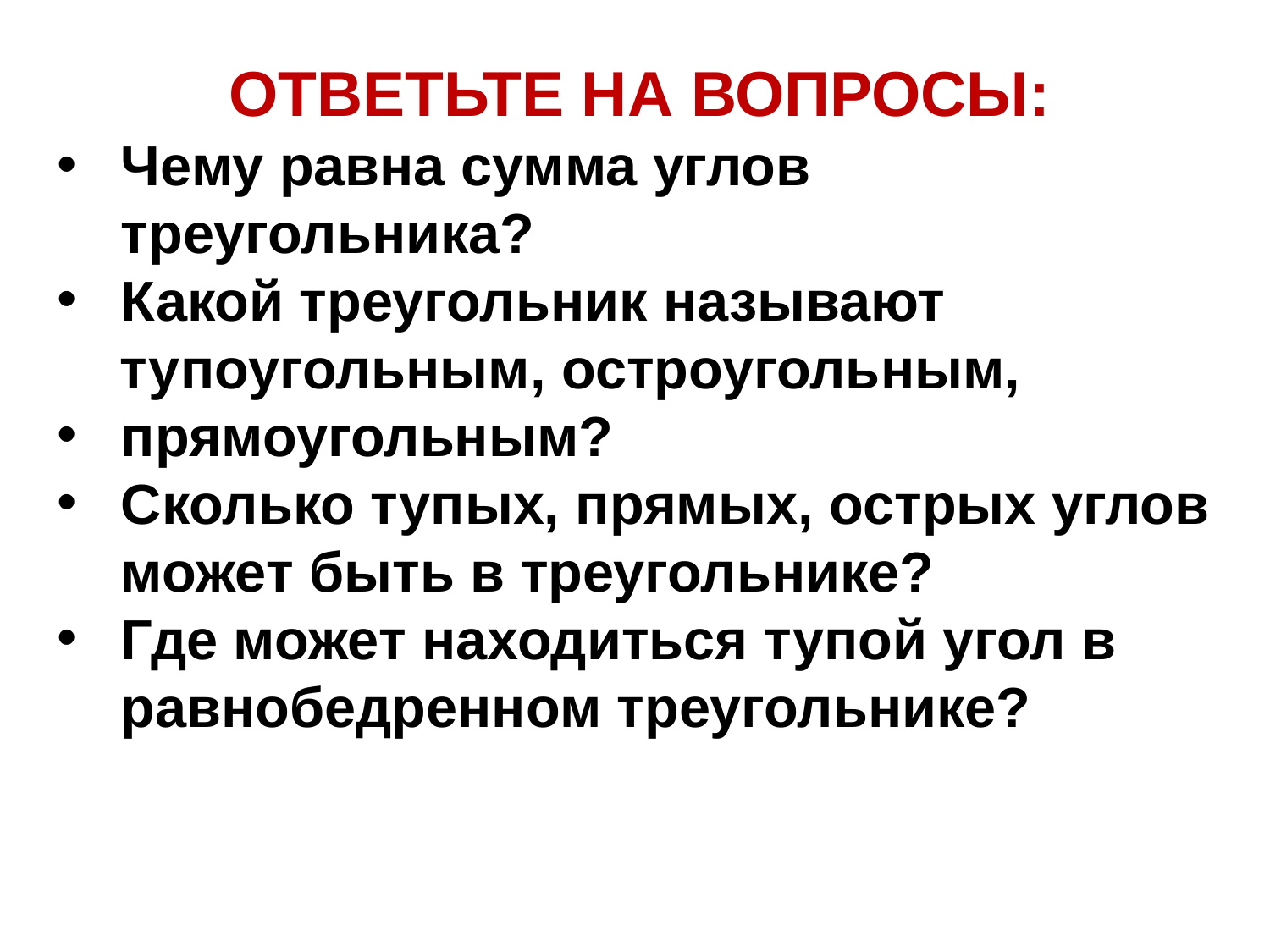

ОТВЕТЬТЕ НА ВОПРОСЫ:
Чему равна сумма углов треугольника?
Какой треугольник называют
    тупоугольным, остроугольным,
прямоугольным?
Сколько тупых, прямых, острых углов может быть в треугольнике?
Где может находиться тупой угол в равнобедренном треугольнике?